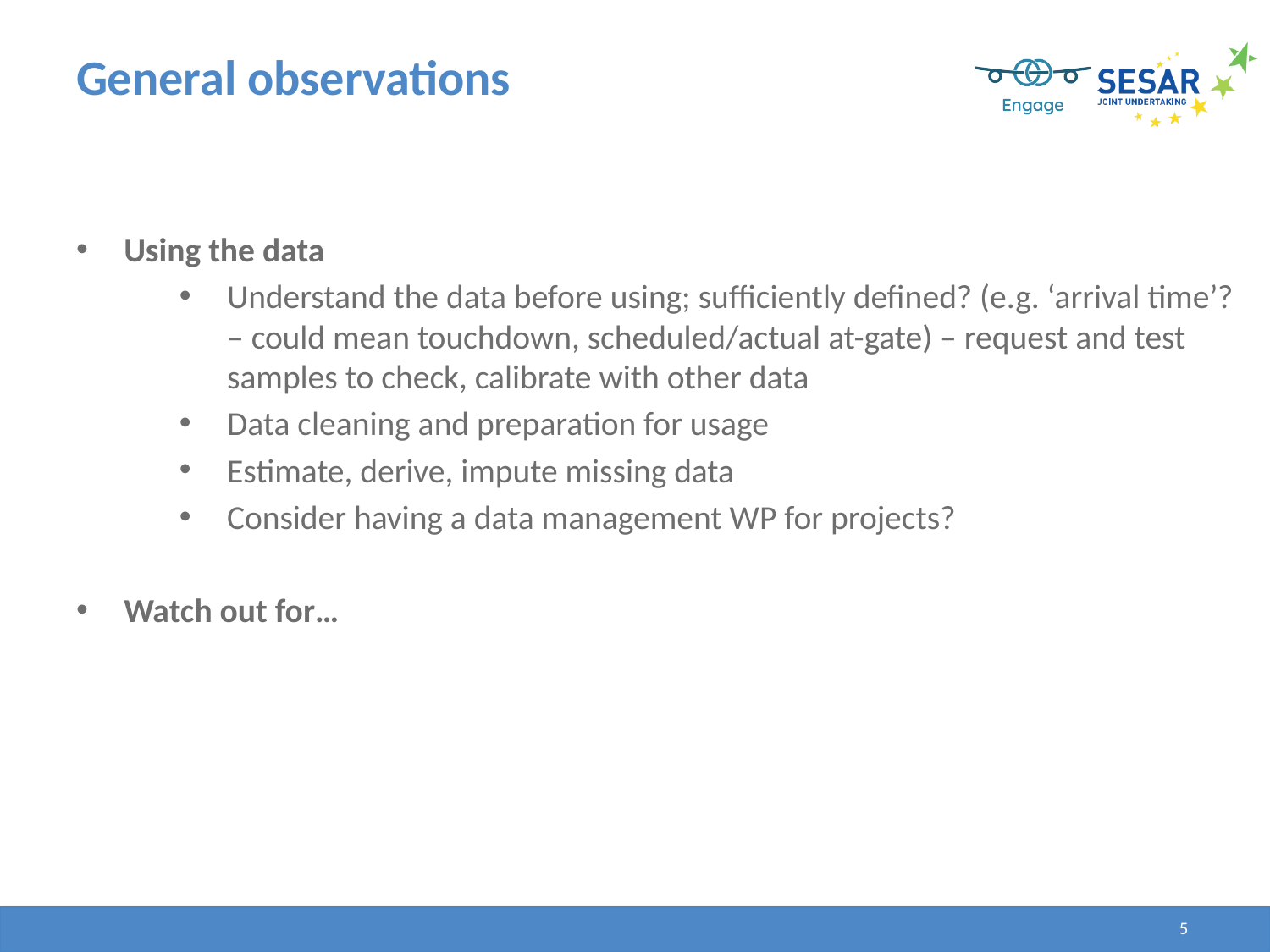

# General observations
Using the data
Understand the data before using; sufficiently defined? (e.g. ‘arrival time’? – could mean touchdown, scheduled/actual at-gate) – request and test samples to check, calibrate with other data
Data cleaning and preparation for usage
Estimate, derive, impute missing data
Consider having a data management WP for projects?

Watch out for…

5